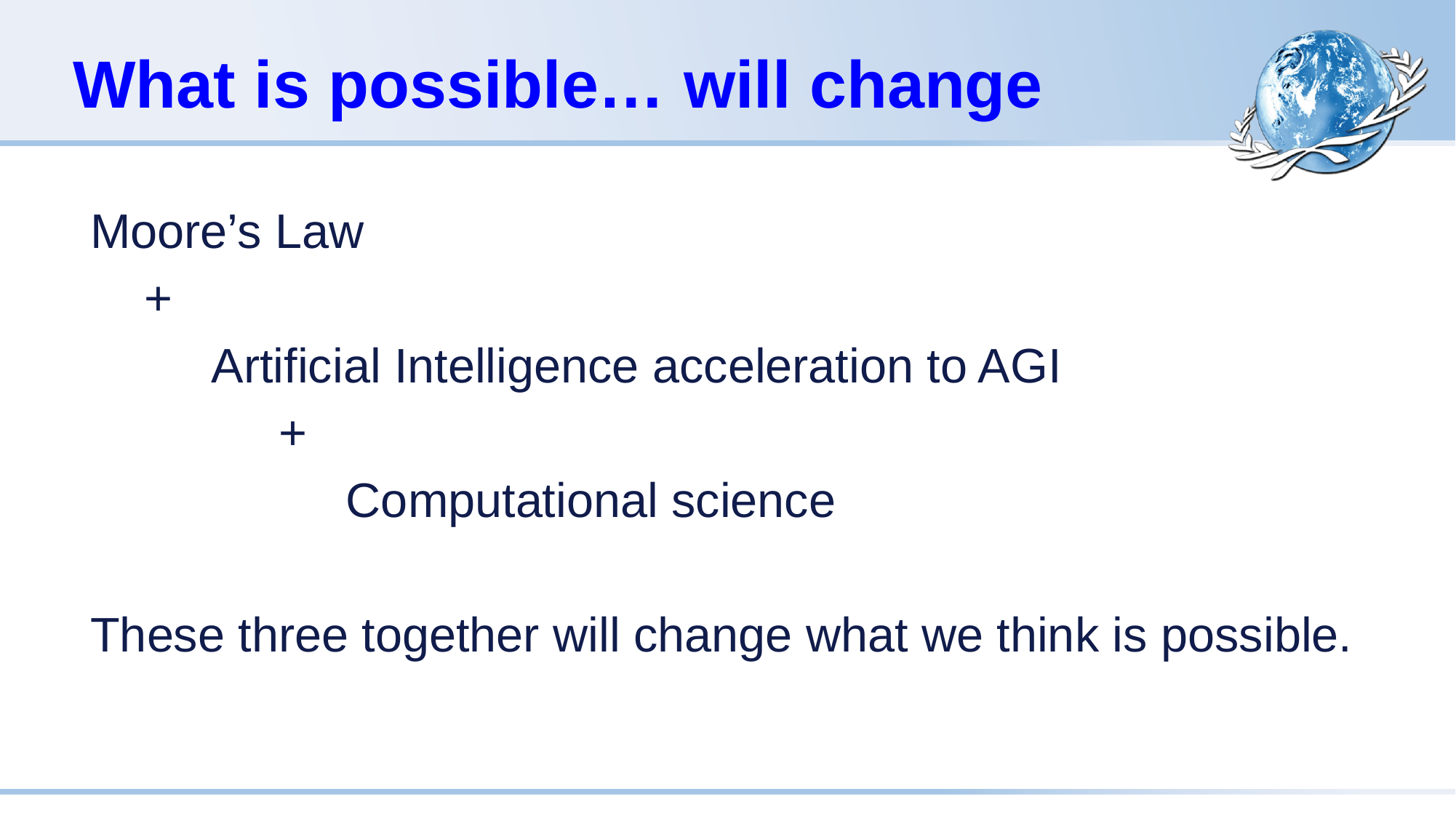

# What is possible… will change
Moore’s Law
    +
         Artificial Intelligence acceleration to AGI
              +
                   Computational science

These three together will change what we think is possible.